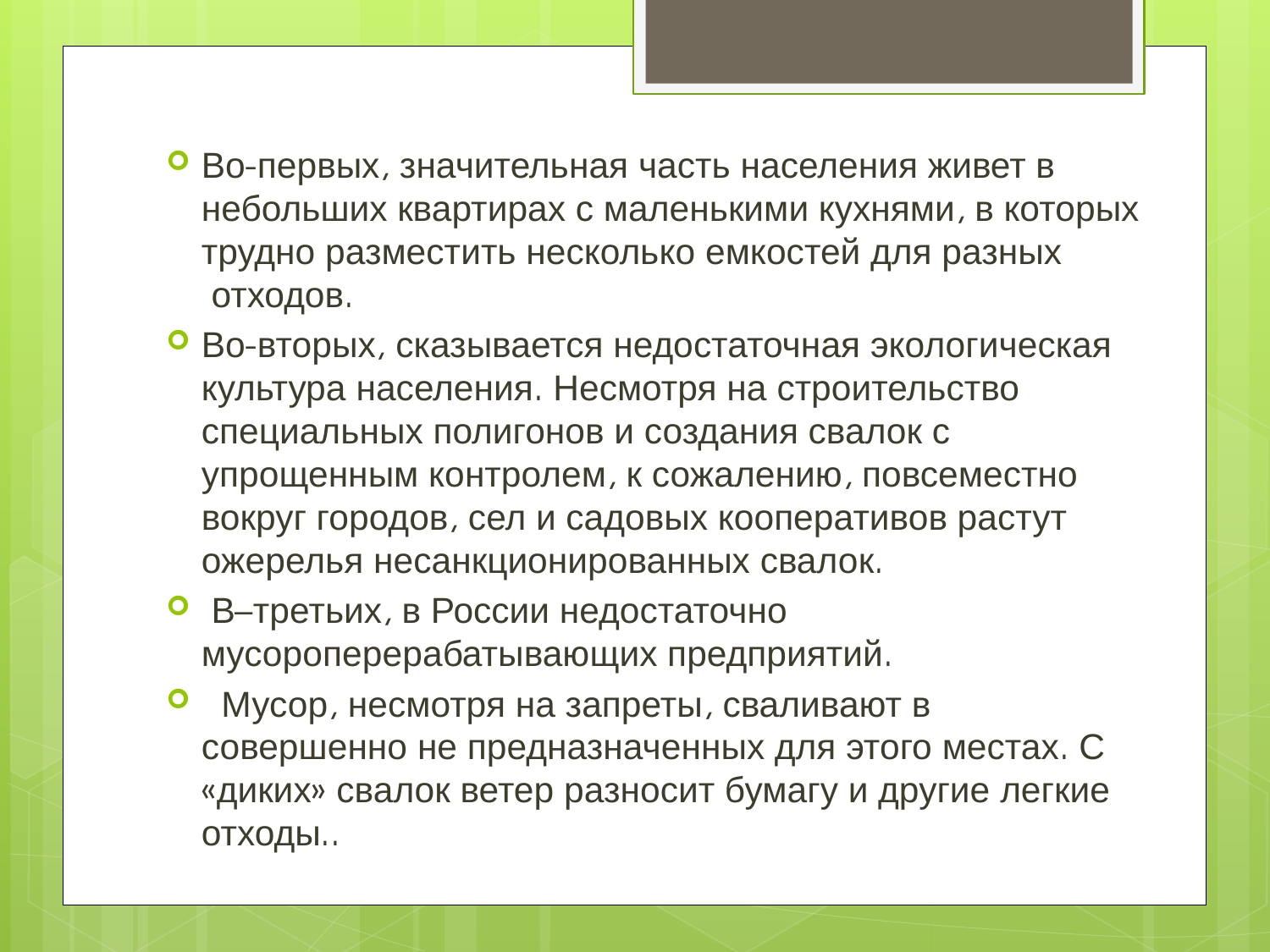

Во-первых, значительная часть населения живет в небольших квартирах с маленькими кухнями, в которых трудно разместить несколько емкостей для разных  отходов.
Во-вторых, сказывается недостаточная экологическая культура населения. Несмотря на строительство специальных полигонов и создания свалок с упрощенным контролем, к сожалению, повсеместно вокруг городов, сел и садовых кооперативов растут ожерелья несанкционированных свалок.
 В–третьих, в России недостаточно мусороперерабатывающих предприятий.
  Мусор, несмотря на запреты, сваливают в совершенно не предназначенных для этого местах. С «диких» свалок ветер разносит бумагу и другие легкие отходы..